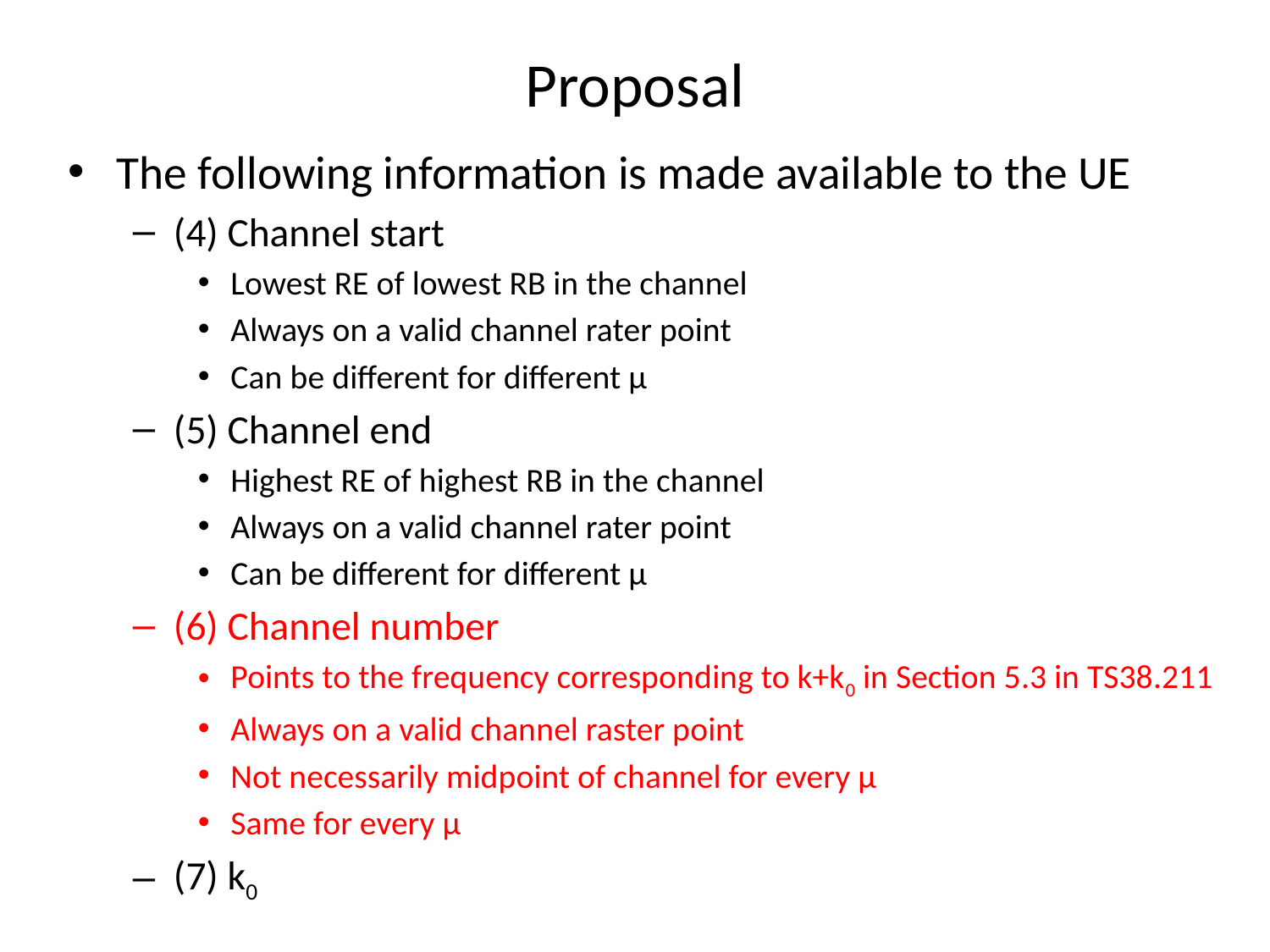

# Proposal
The following information is made available to the UE
(4) Channel start
Lowest RE of lowest RB in the channel
Always on a valid channel rater point
Can be different for different µ
(5) Channel end
Highest RE of highest RB in the channel
Always on a valid channel rater point
Can be different for different µ
(6) Channel number
Points to the frequency corresponding to k+k0 in Section 5.3 in TS38.211
Always on a valid channel raster point
Not necessarily midpoint of channel for every µ
Same for every µ
(7) k0